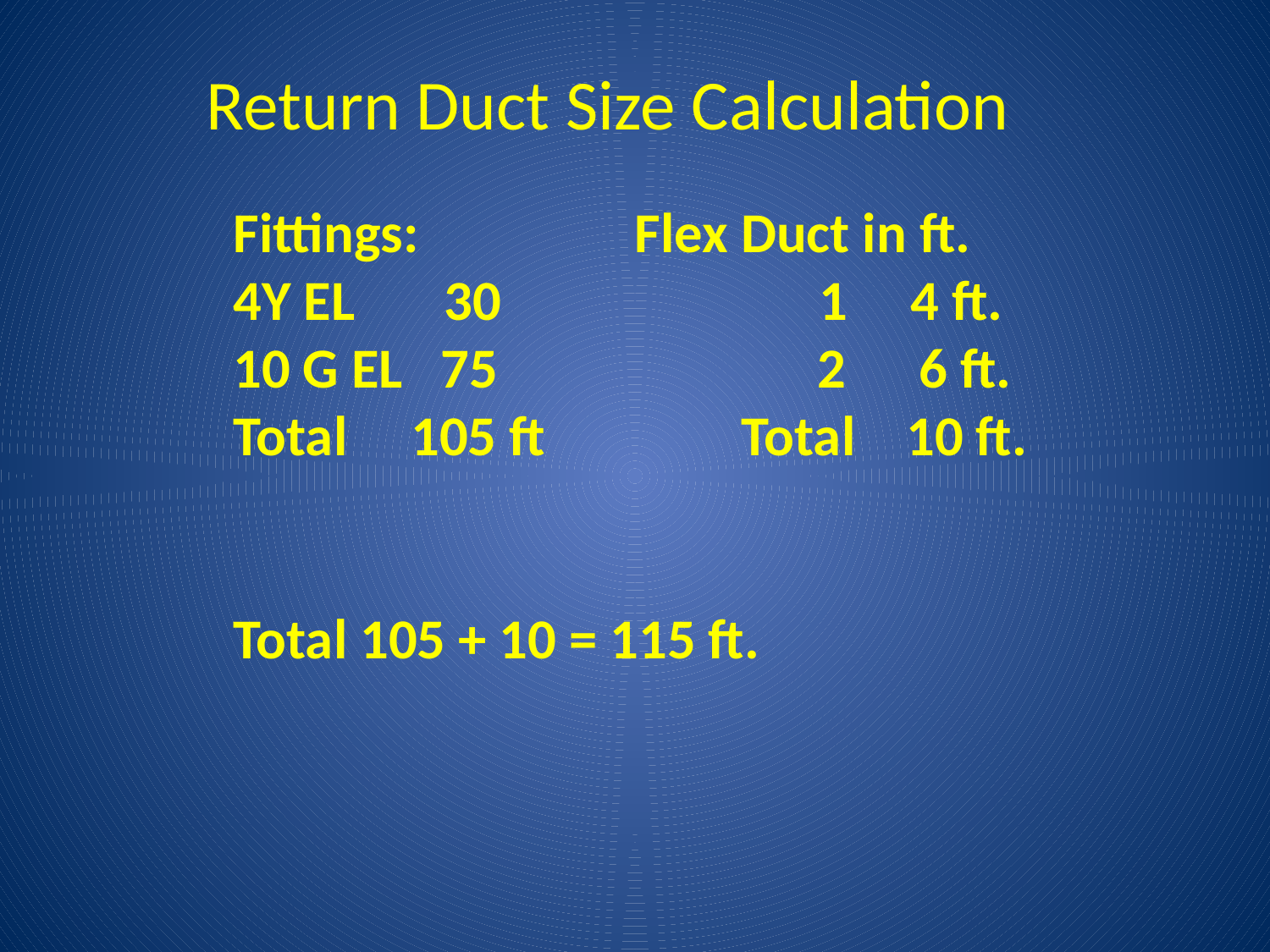

Return Duct Size Calculation
Fittings:                 Flex Duct in ft.
4Y EL       30                         1     4 ft.
10 G EL   75		      2	    6 ft.
Total     105 ft 		Total    10 ft.

Total 105 + 10 = 115 ft.